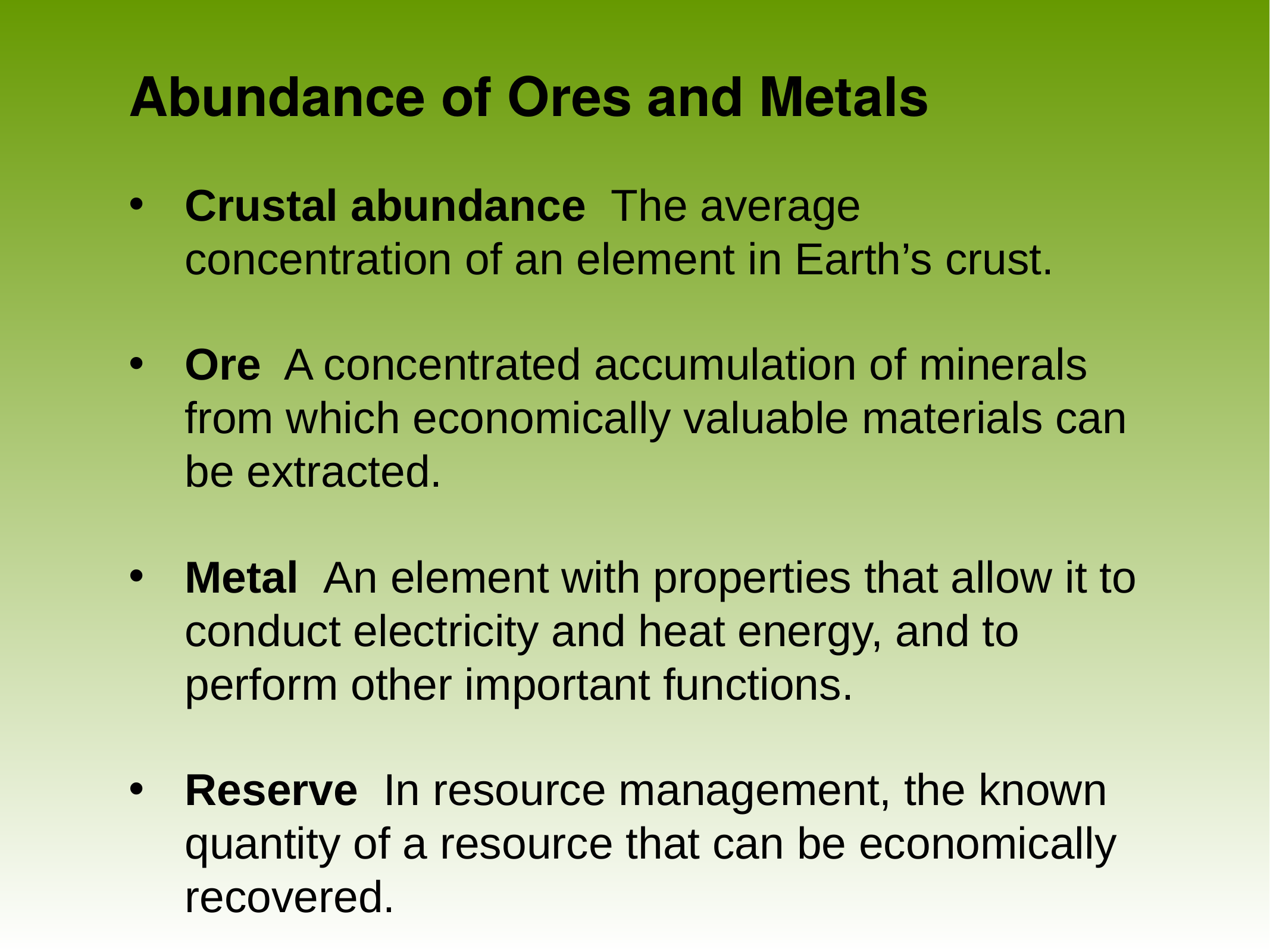

# Abundance of Ores and Metals
Crustal abundance  The average concentration of an element in Earth’s crust.
Ore  A concentrated accumulation of minerals from which economically valuable materials can be extracted.
Metal  An element with properties that allow it to conduct electricity and heat energy, and to perform other important functions.
Reserve  In resource management, the known quantity of a resource that can be economically recovered.